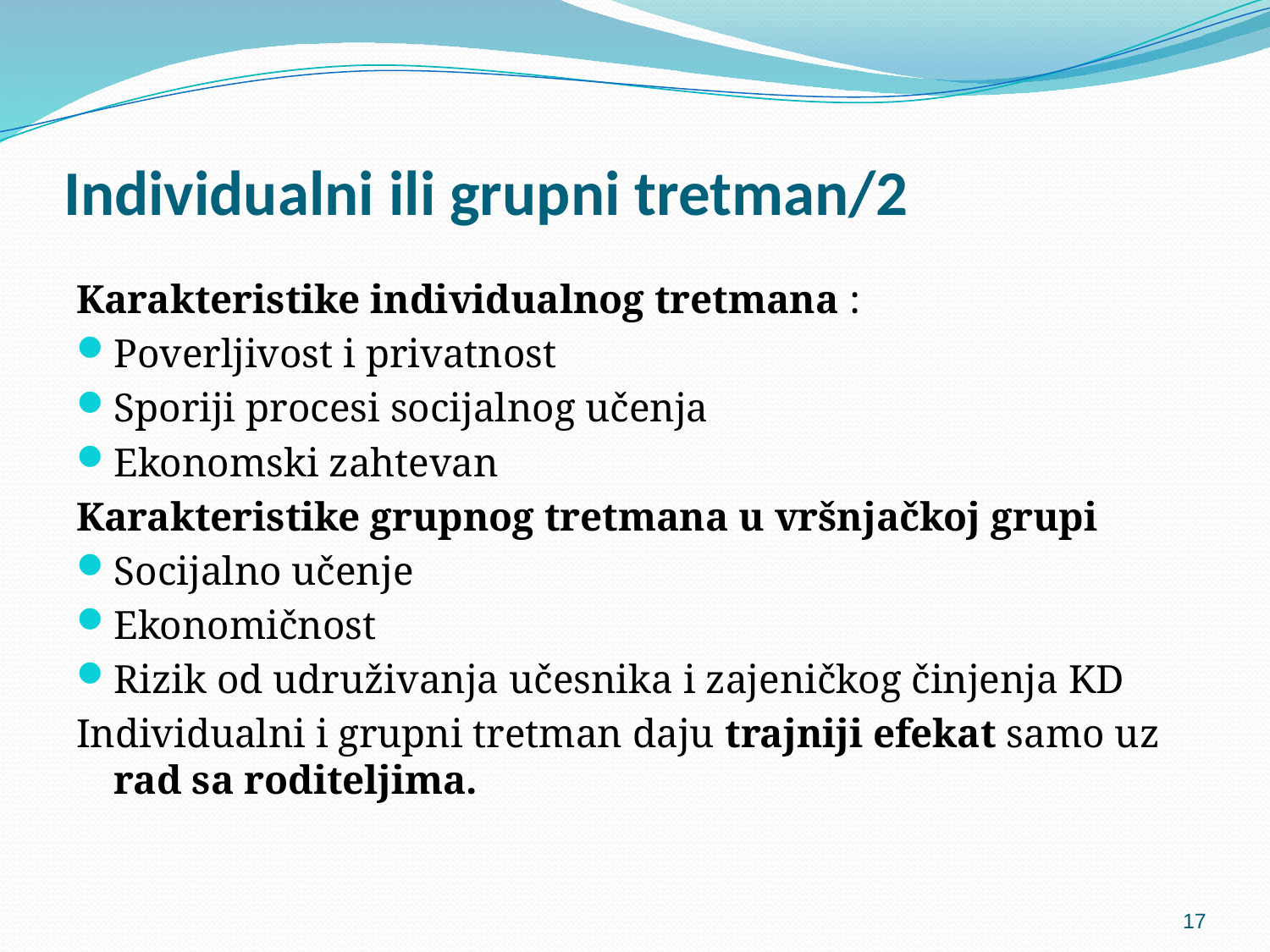

# individualni ili grupni tretman/2
Karakteristike individualnog tretmana :
Poverljivost i privatnost
Sporiji procesi socijalnog učenja
Ekonomski zahtevan
Karakteristike grupnog tretmana u vršnjačkoj grupi
Socijalno učenje
Ekonomičnost
Rizik od udruživanja učesnika i zajeničkog činjenja KD
Individualni i grupni tretman daju trajniji efekat samo uz rad sa roditeljima.
17